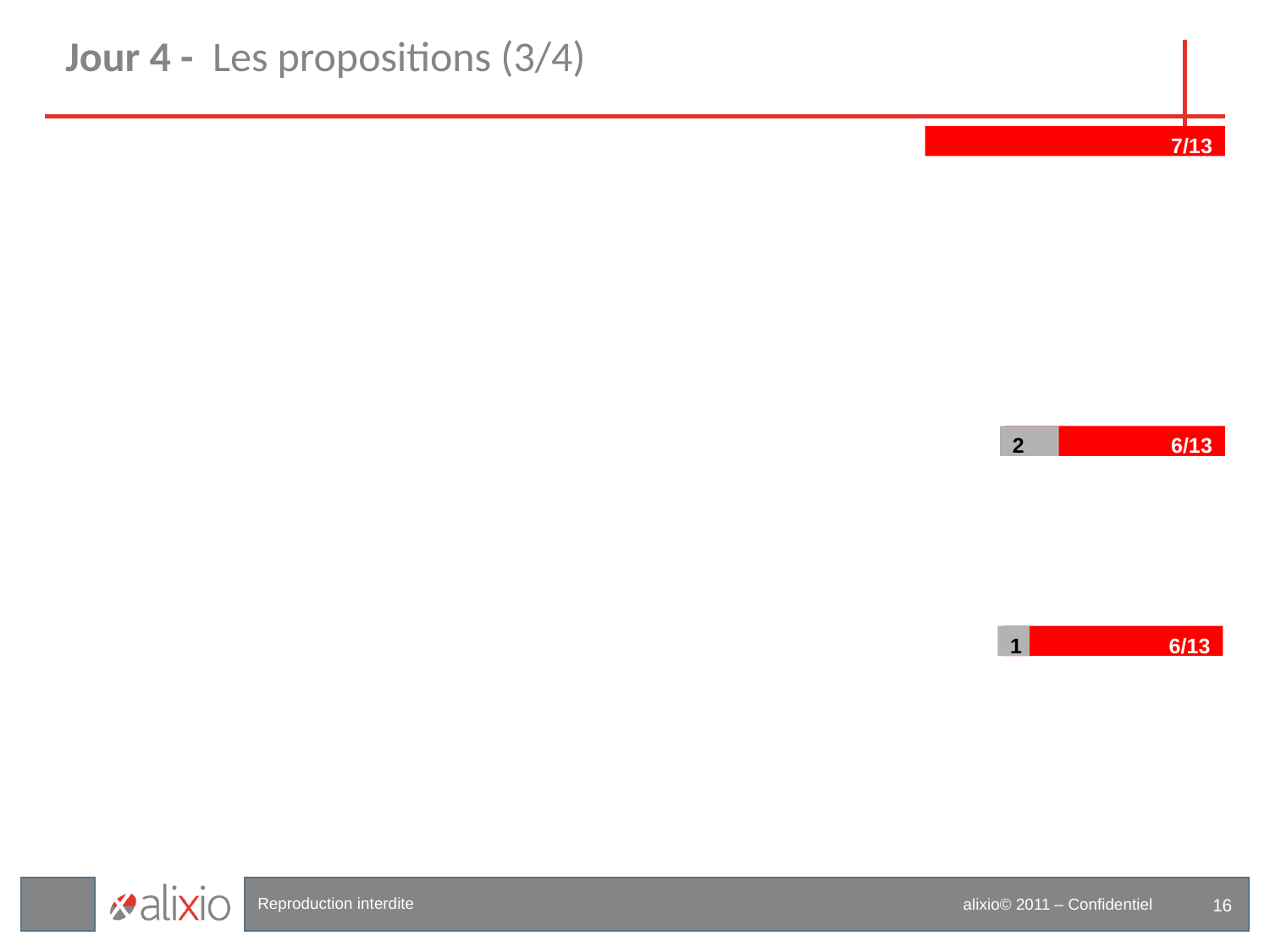

# Jour 4 -  Les propositions (3/4)
7/13

2
6/13
1
6/13
16